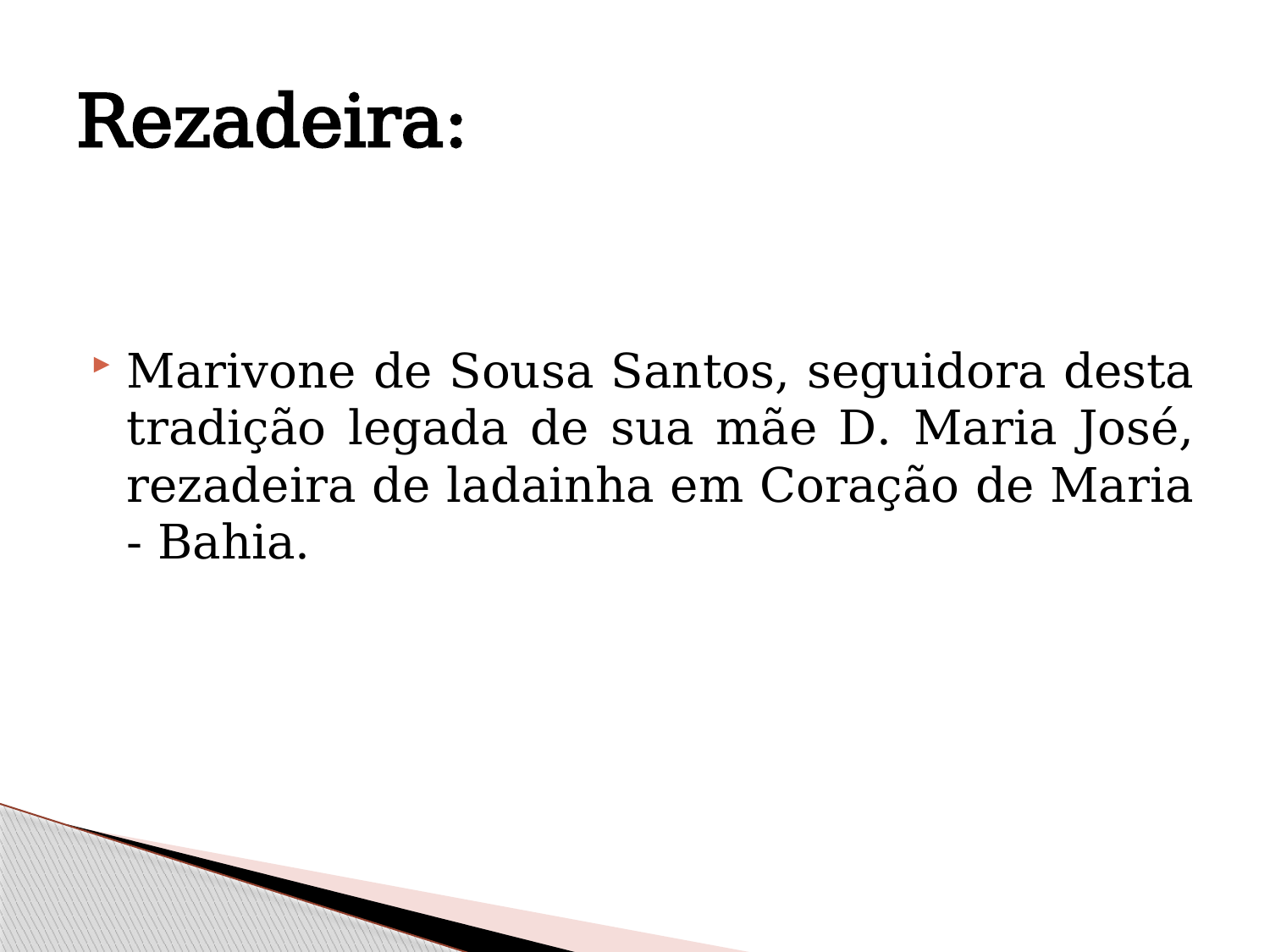

# Rezadeira:

Marivone de Sousa Santos, seguidora desta tradição legada de sua mãe D. Maria José, rezadeira de ladainha em Coração de Maria - Bahia.